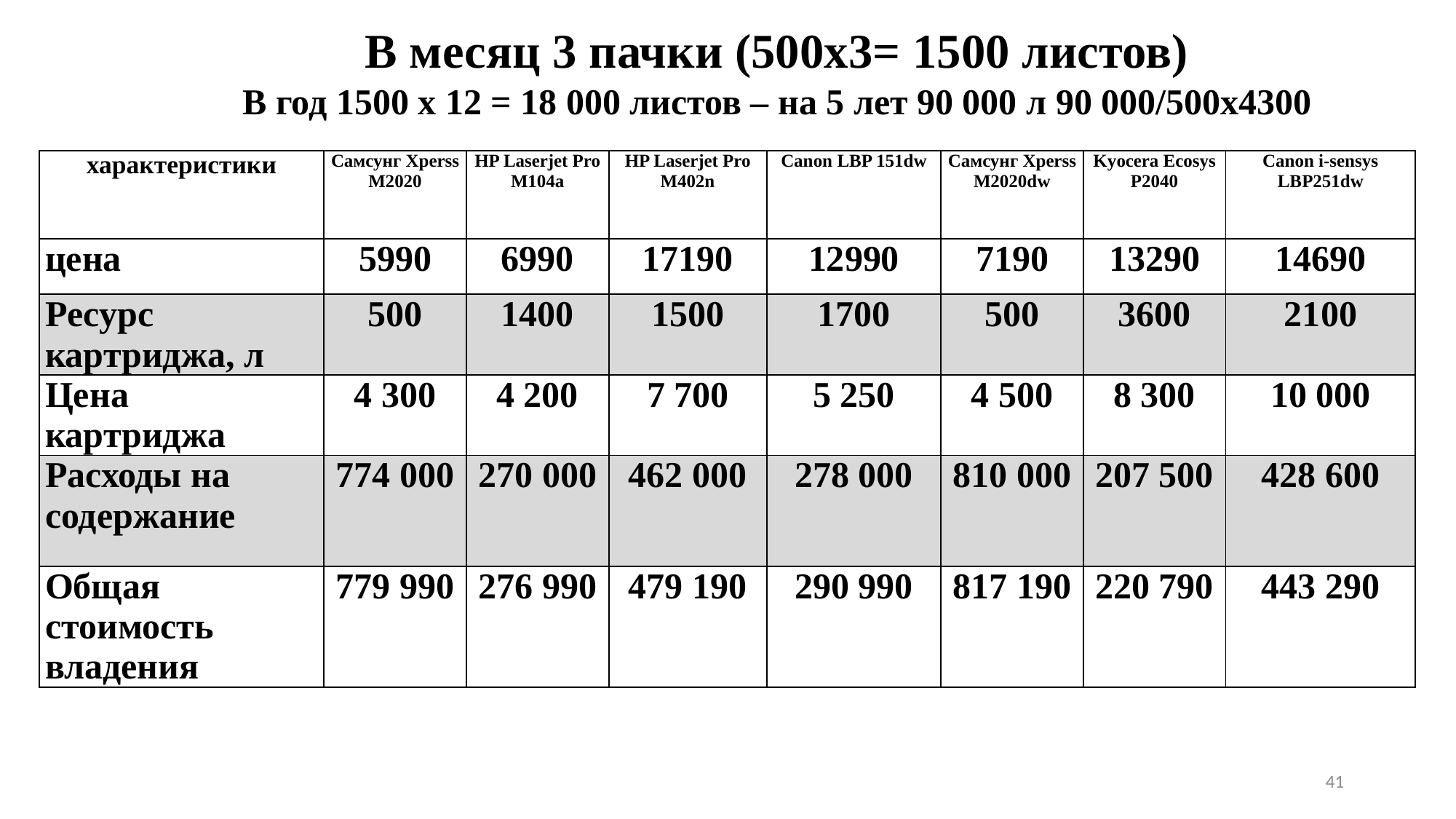

В месяц 3 пачки (500х3= 1500 листов)
В год 1500 х 12 = 18 000 листов – на 5 лет 90 000 л 90 000/500х4300
| характеристики | Самсунг Xperss M2020 | HP Laserjet Pro M104a | HP Laserjet Pro M402n | Canon LBP 151dw | Самсунг Xperss M2020dw | Kyocera Ecosys P2040 | Canon i-sensys LBP251dw |
| --- | --- | --- | --- | --- | --- | --- | --- |
| цена | 5990 | 6990 | 17190 | 12990 | 7190 | 13290 | 14690 |
| Ресурс картриджа, л | 500 | 1400 | 1500 | 1700 | 500 | 3600 | 2100 |
| Цена картриджа | 4 300 | 4 200 | 7 700 | 5 250 | 4 500 | 8 300 | 10 000 |
| Расходы на содержание | 774 000 | 270 000 | 462 000 | 278 000 | 810 000 | 207 500 | 428 600 |
| Общая стоимость владения | 779 990 | 276 990 | 479 190 | 290 990 | 817 190 | 220 790 | 443 290 |
41